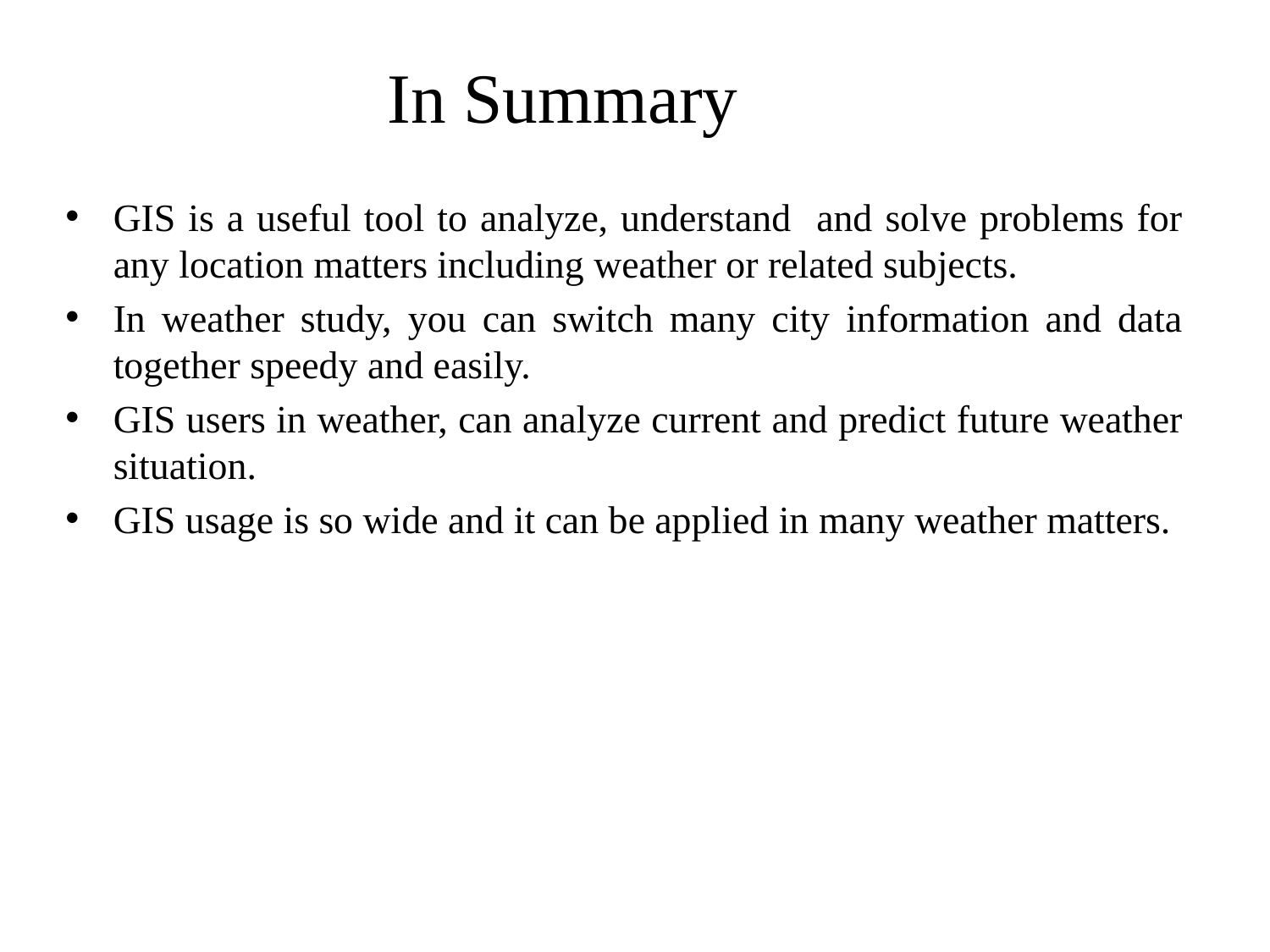

# In Summary
GIS is a useful tool to analyze, understand  and solve problems for any location matters including weather or related subjects.
In weather study, you can switch many city information and data together speedy and easily.
GIS users in weather, can analyze current and predict future weather situation.
GIS usage is so wide and it can be applied in many weather matters.